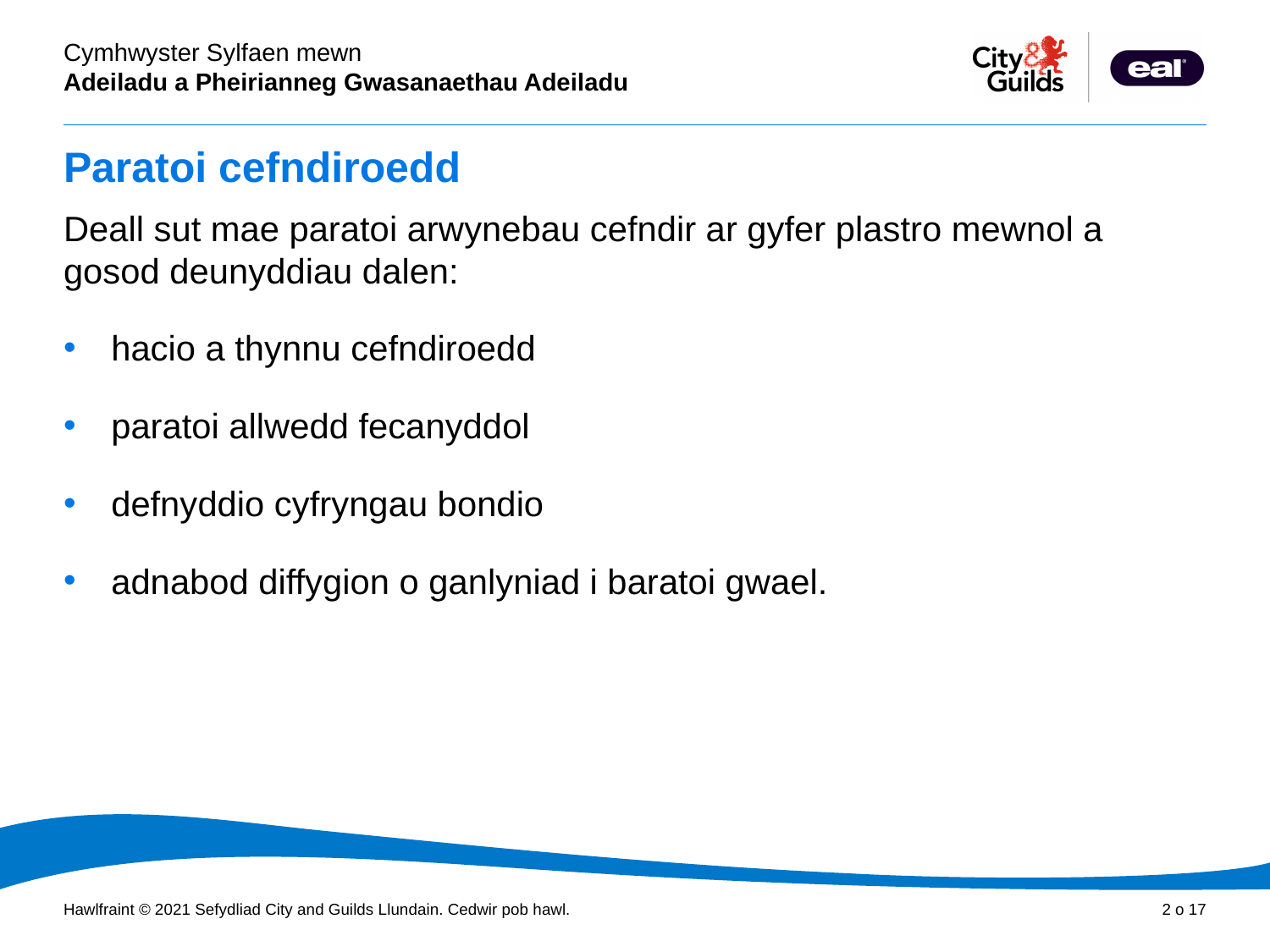

# Paratoi cefndiroedd
Deall sut mae paratoi arwynebau cefndir ar gyfer plastro mewnol a gosod deunyddiau dalen:
hacio a thynnu cefndiroedd
paratoi allwedd fecanyddol
defnyddio cyfryngau bondio
adnabod diffygion o ganlyniad i baratoi gwael.